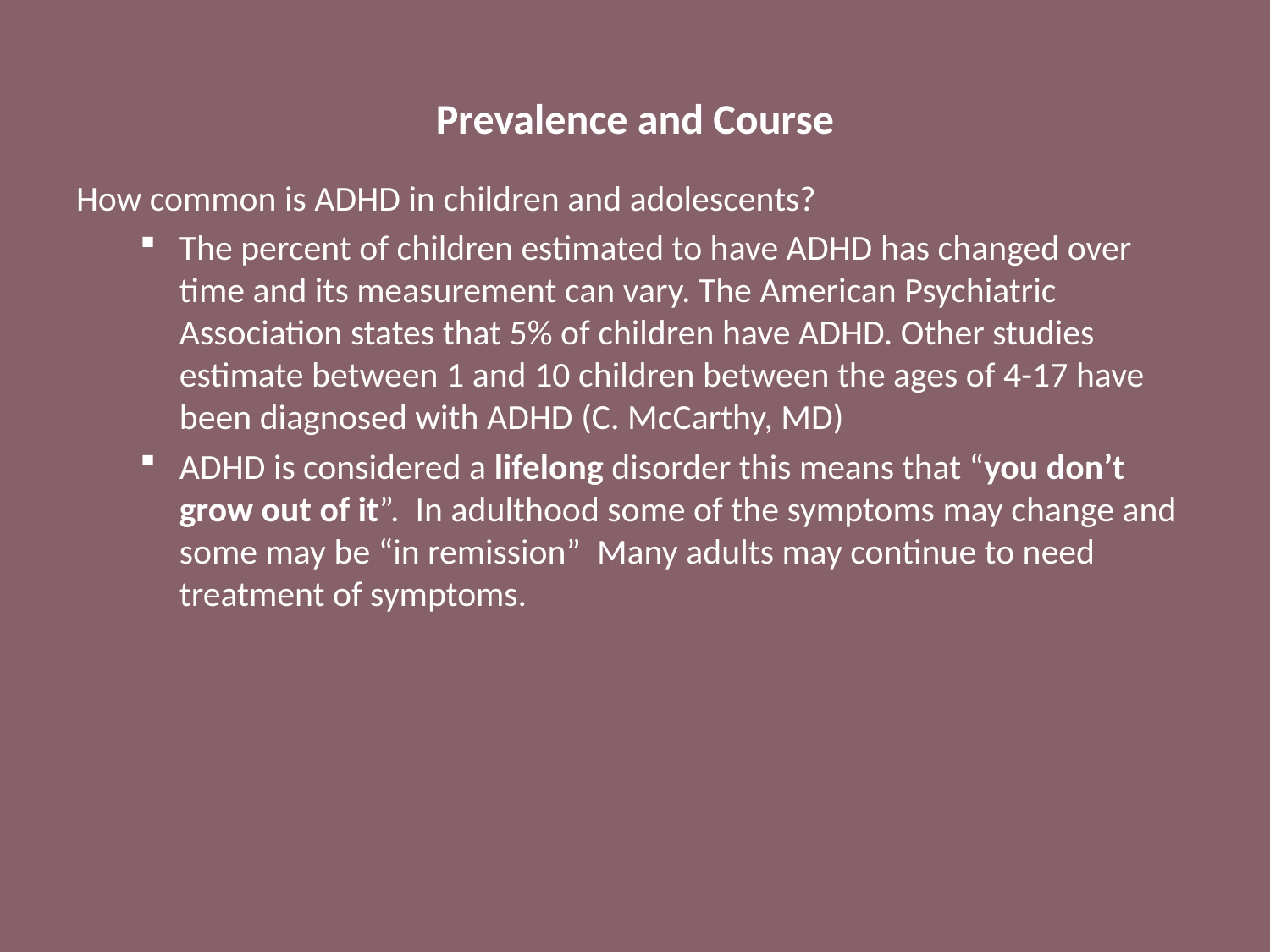

# Prevalence and Course
How common is ADHD in children and adolescents?
The percent of children estimated to have ADHD has changed over time and its measurement can vary. The American Psychiatric Association states that 5% of children have ADHD. Other studies estimate between 1 and 10 children between the ages of 4-17 have been diagnosed with ADHD (C. McCarthy, MD)
ADHD is considered a lifelong disorder this means that “you don’t grow out of it”.  In adulthood some of the symptoms may change and some may be “in remission”  Many adults may continue to need treatment of symptoms.